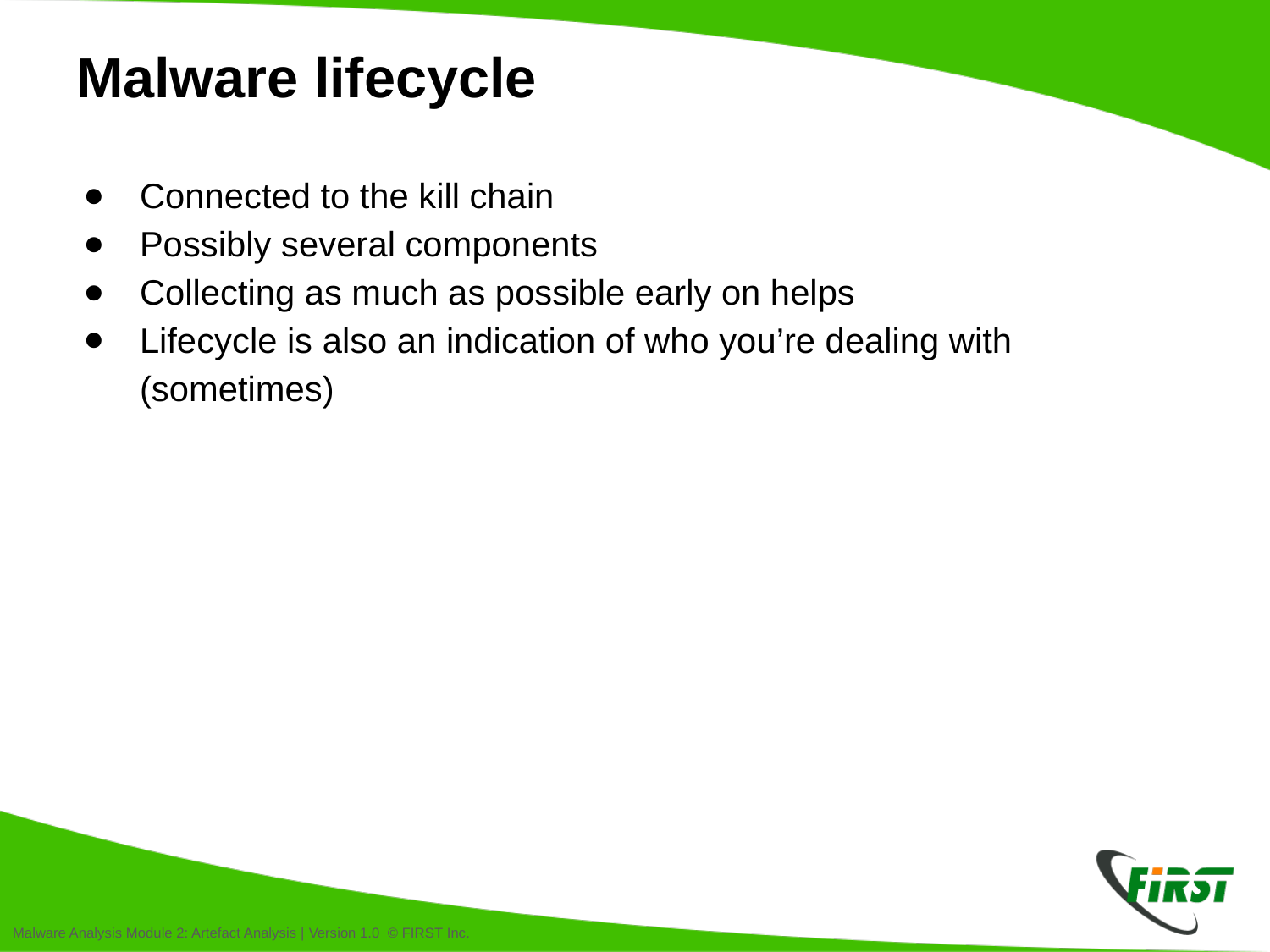

# Malware lifecycle
Connected to the kill chain
Possibly several components
Collecting as much as possible early on helps
Lifecycle is also an indication of who you’re dealing with (sometimes)